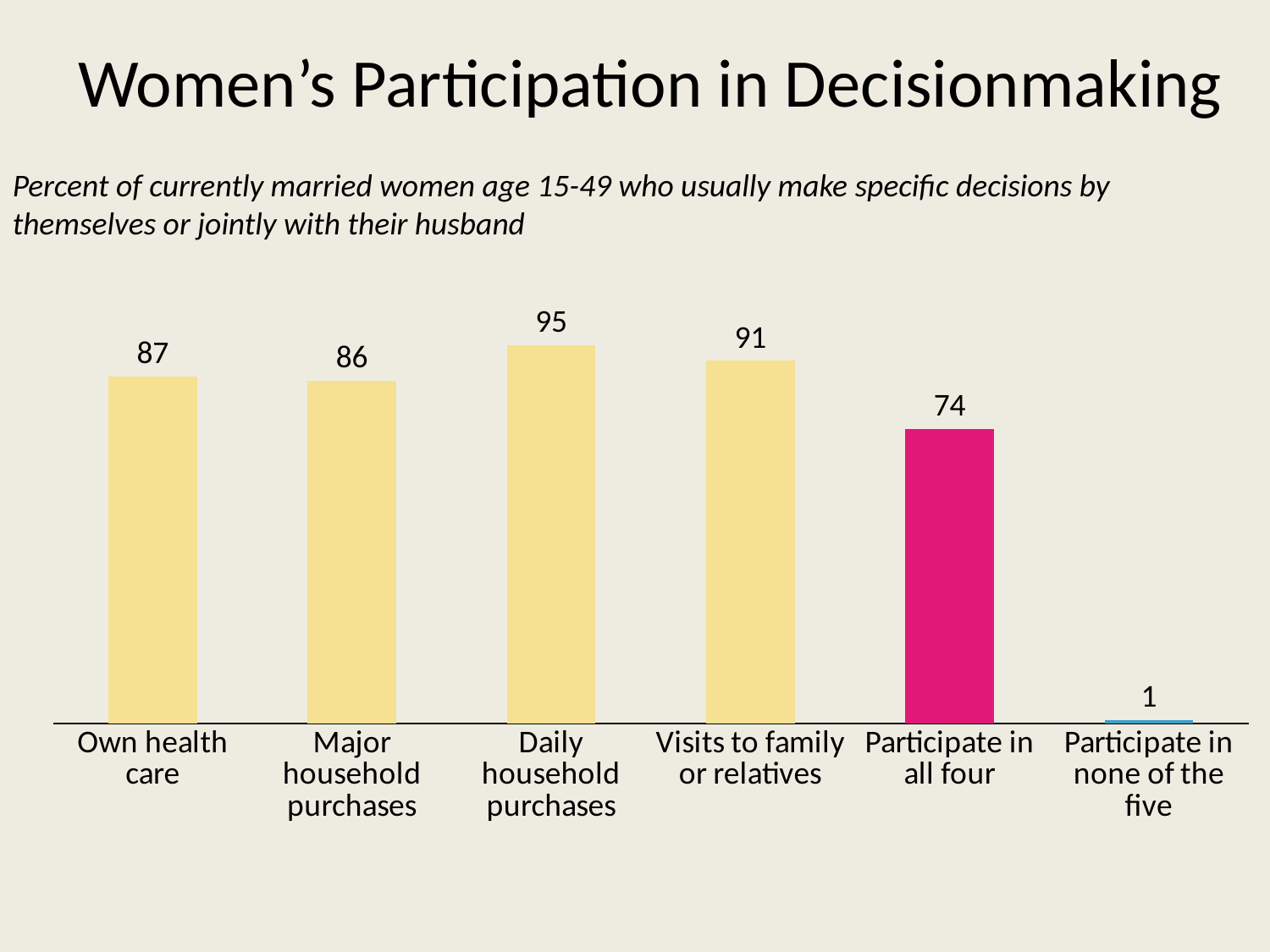

# Women’s Participation in Decisionmaking
Percent of currently married women age 15-49 who usually make specific decisions by themselves or jointly with their husband

### Chart

| Category | Column1 |
|---|---|
| Own health care | 87.0 |
| Major household purchases | 86.0 |
| Daily household purchases | 95.0 |
| Visits to family or relatives | 91.0 |
| Participate in all four | 74.0 |
| Participate in none of the five | 1.0 |